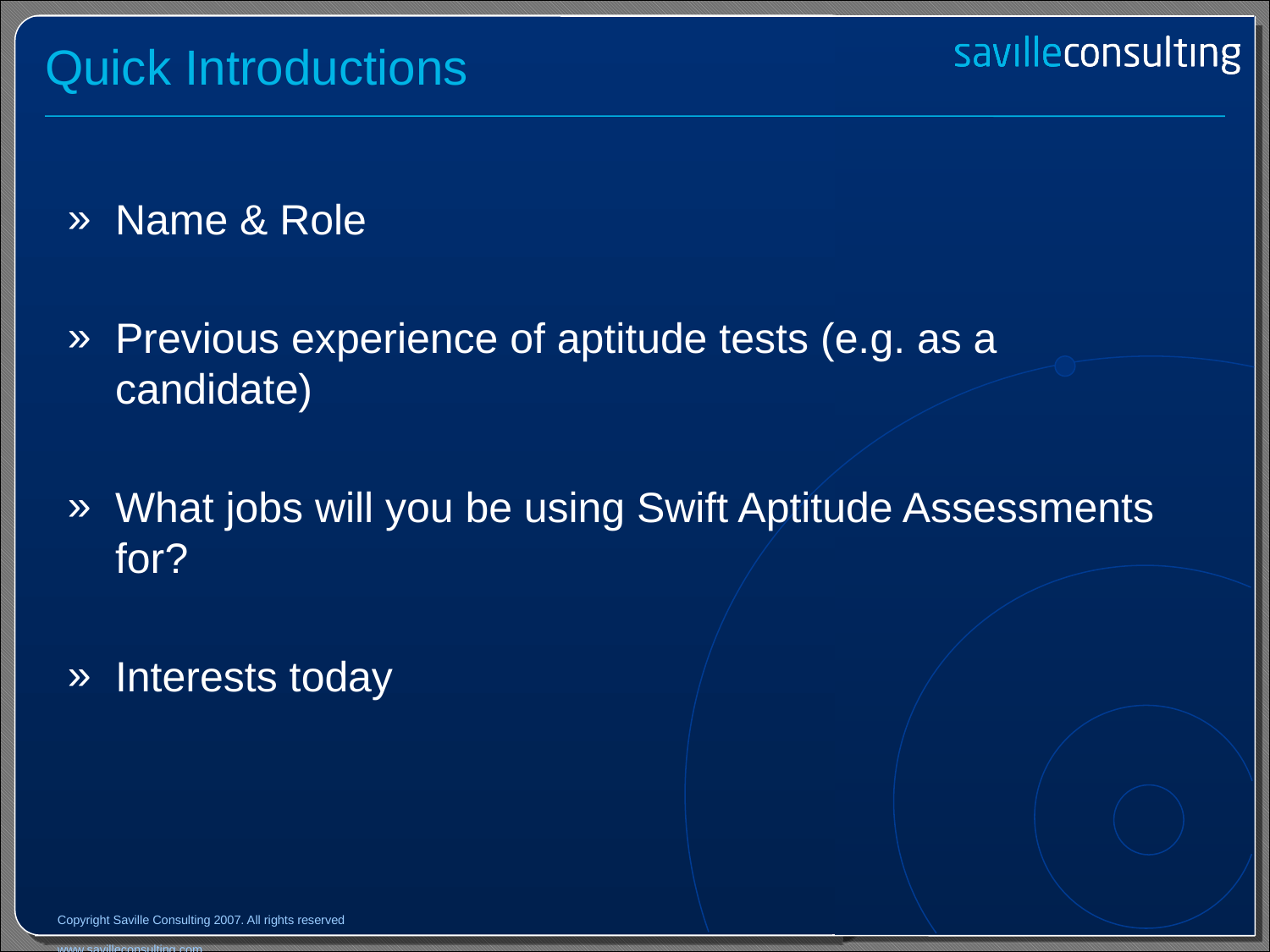

# Quick Introductions
Name & Role

Previous experience of aptitude tests (e.g. as a candidate)

What jobs will you be using Swift Aptitude Assessments for?

Interests today